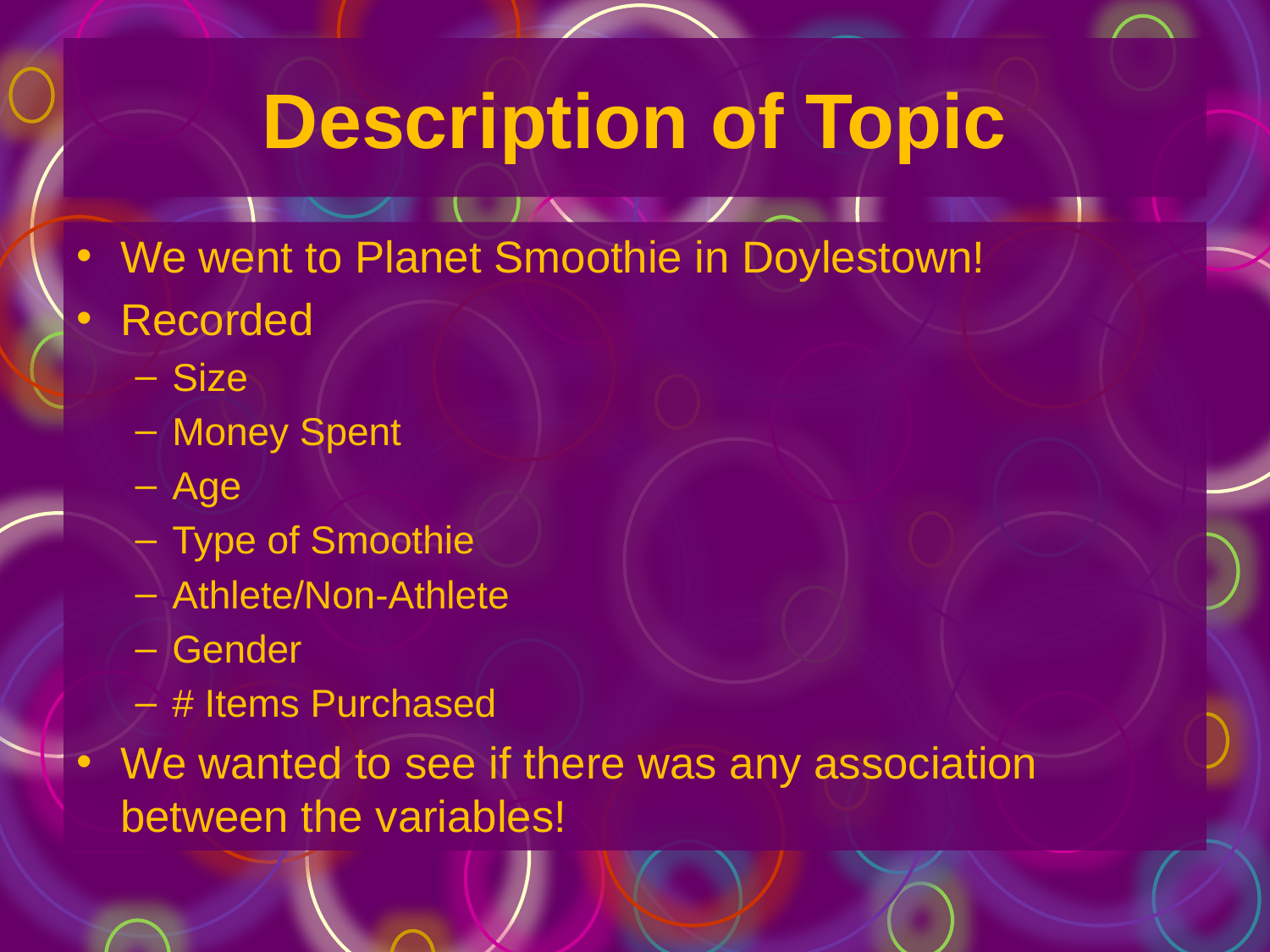

# Description of Topic
We went to Planet Smoothie in Doylestown!
Recorded
Size
Money Spent
Age
Type of Smoothie
Athlete/Non-Athlete
Gender
# Items Purchased
We wanted to see if there was any association between the variables!